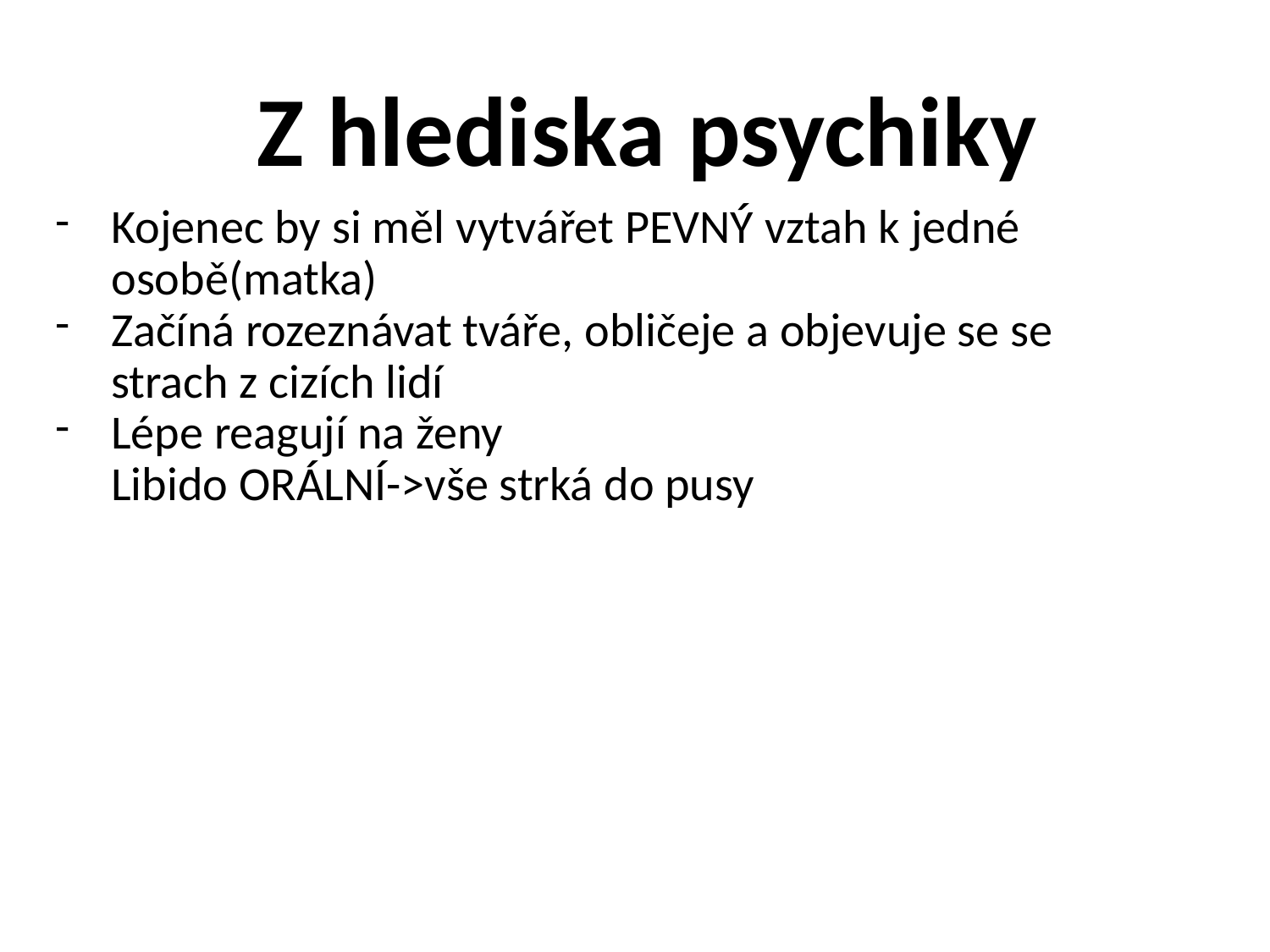

# Z hlediska psychiky
Kojenec by si měl vytvářet PEVNÝ vztah k jedné osobě(matka)
Začíná rozeznávat tváře, obličeje a objevuje se se strach z cizích lidí
Lépe reagují na ženy
Libido ORÁLNÍ->vše strká do pusy